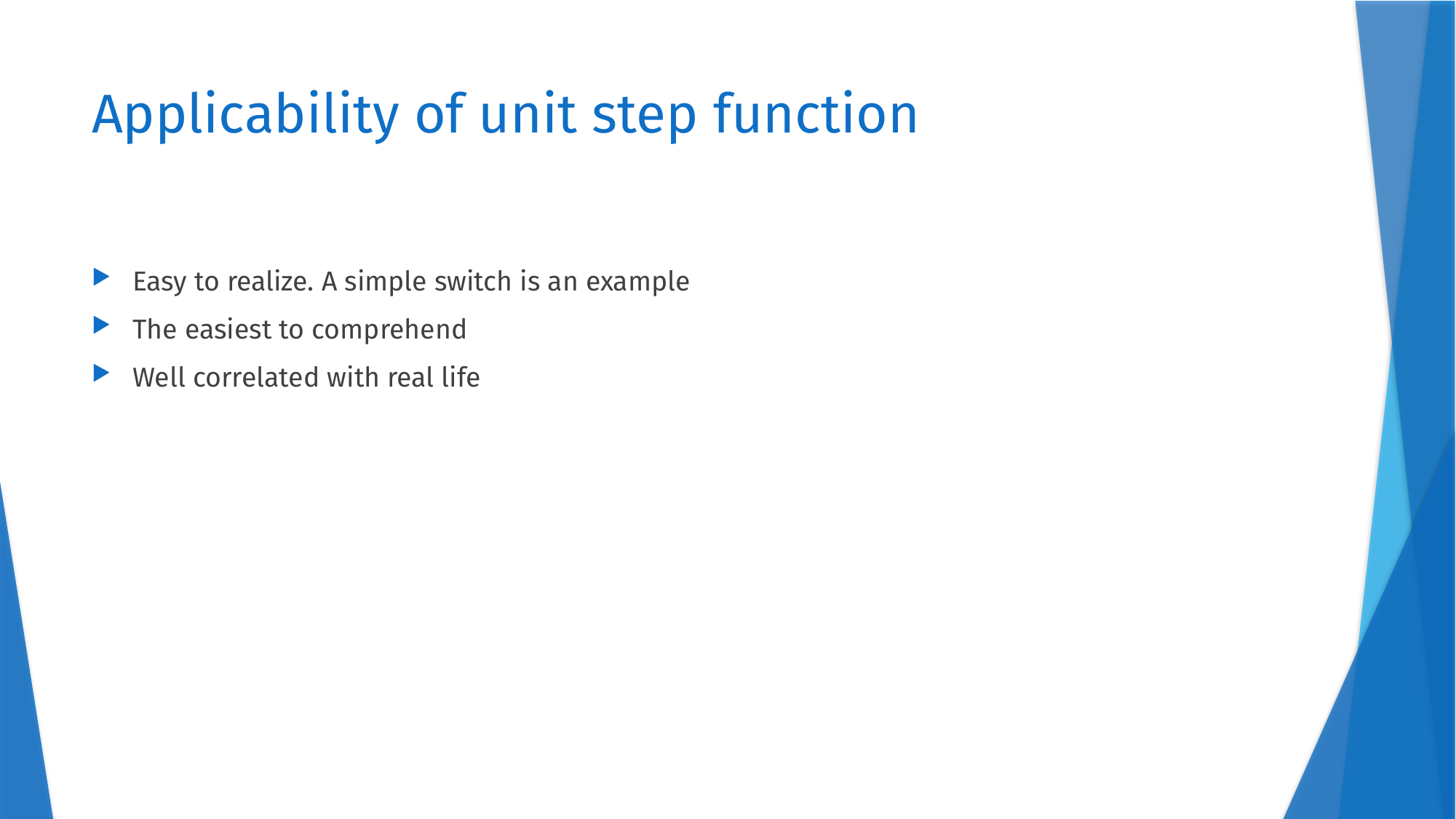

# Applicability of unit step function
Easy to realize. A simple switch is an example
The easiest to comprehend
Well correlated with real life